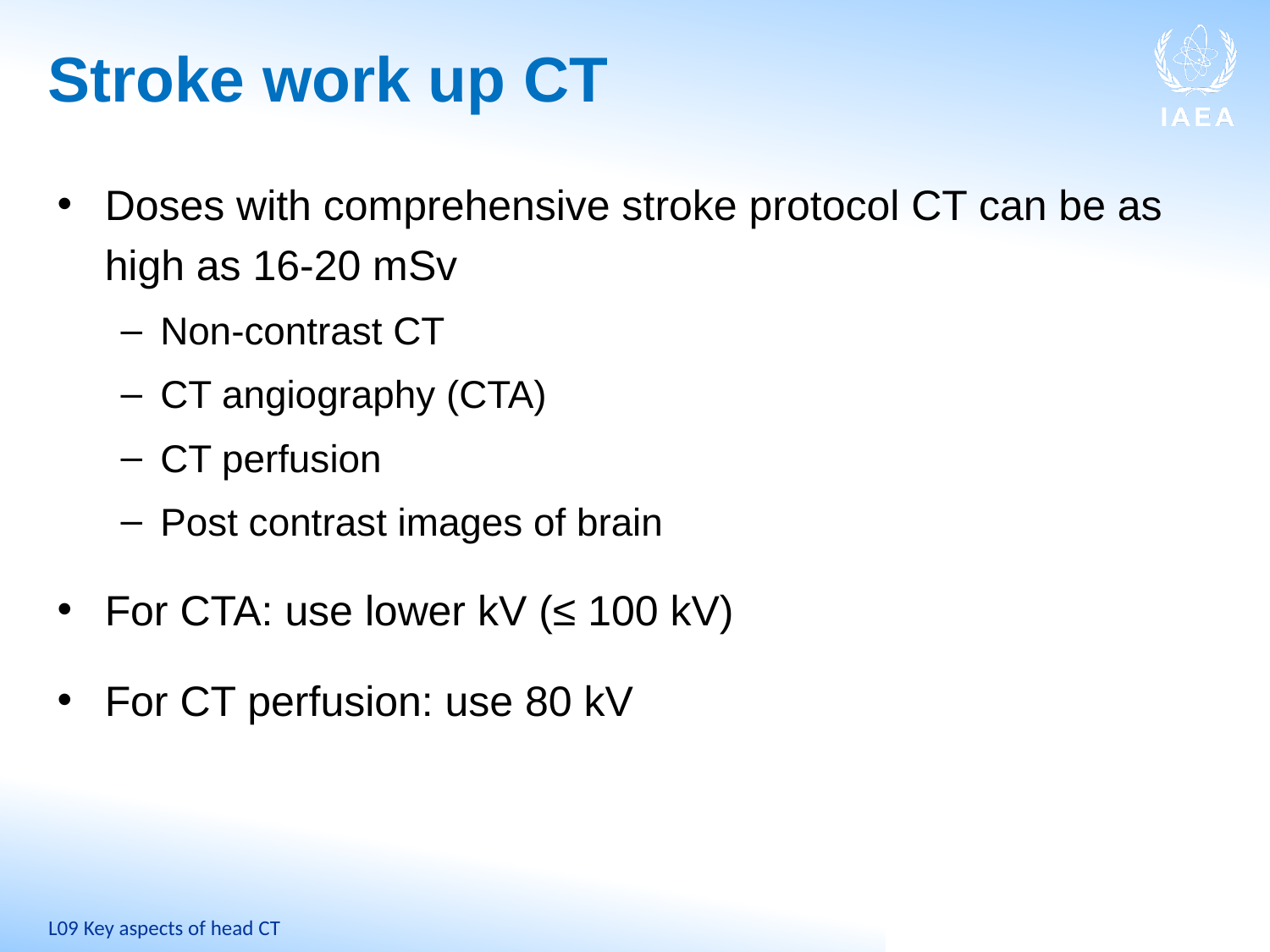

# Stroke work up CT
Doses with comprehensive stroke protocol CT can be as high as 16-20 mSv
Non-contrast CT
CT angiography (CTA)
CT perfusion
Post contrast images of brain
For CTA: use lower kV (≤ 100 kV)
For CT perfusion: use 80 kV